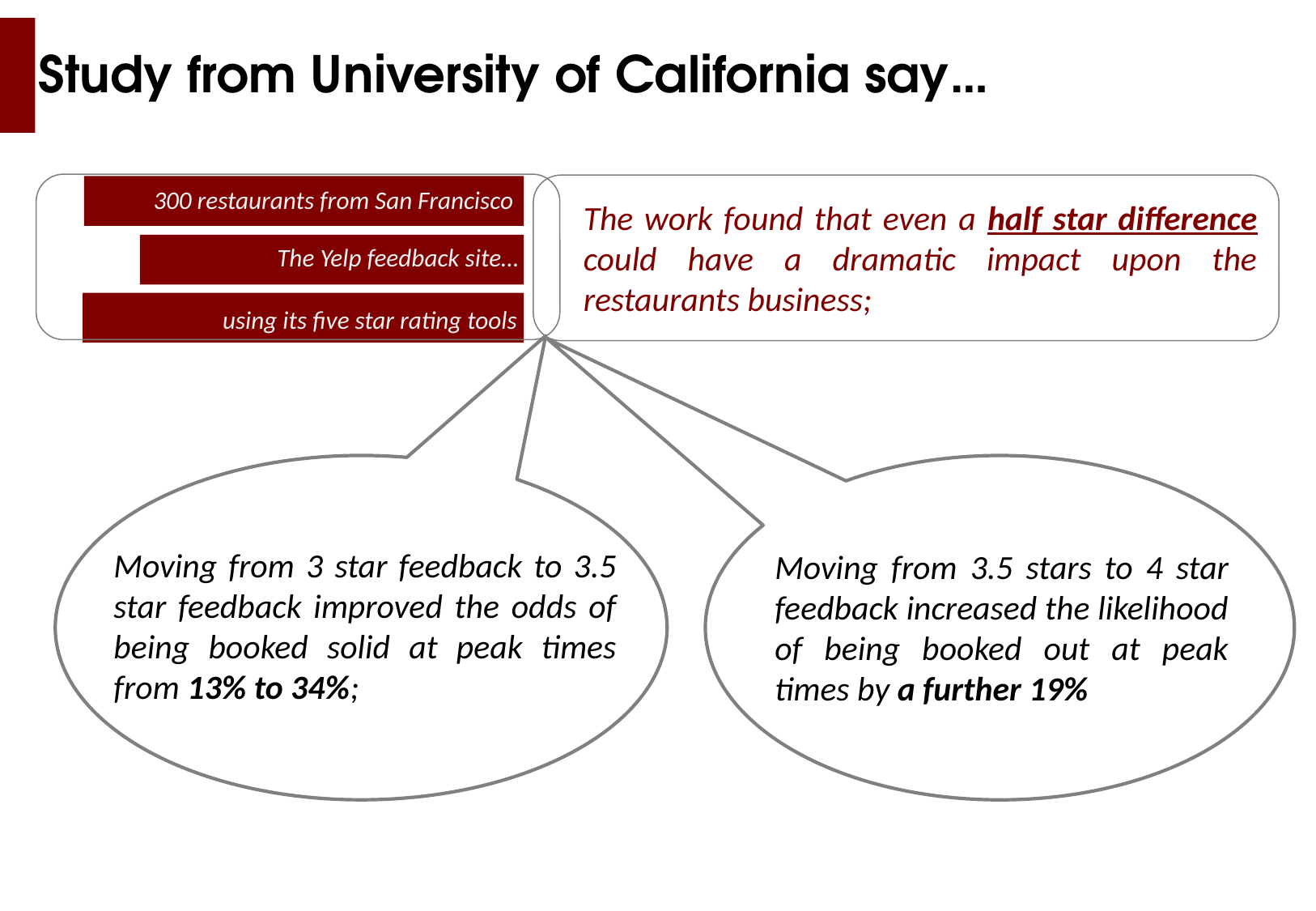

# Study from University of California say…

300 restaurants from San Francisco
The work found that even a half star difference could have a dramatic impact upon the restaurants business;

The Yelp feedback site…

using its five star rating tools

Moving from 3 star feedback to 3.5 star feedback improved the odds of being booked solid at peak times from 13% to 34%;
Moving from 3.5 stars to 4 star feedback increased the likelihood of being booked out at peak times by a further 19%